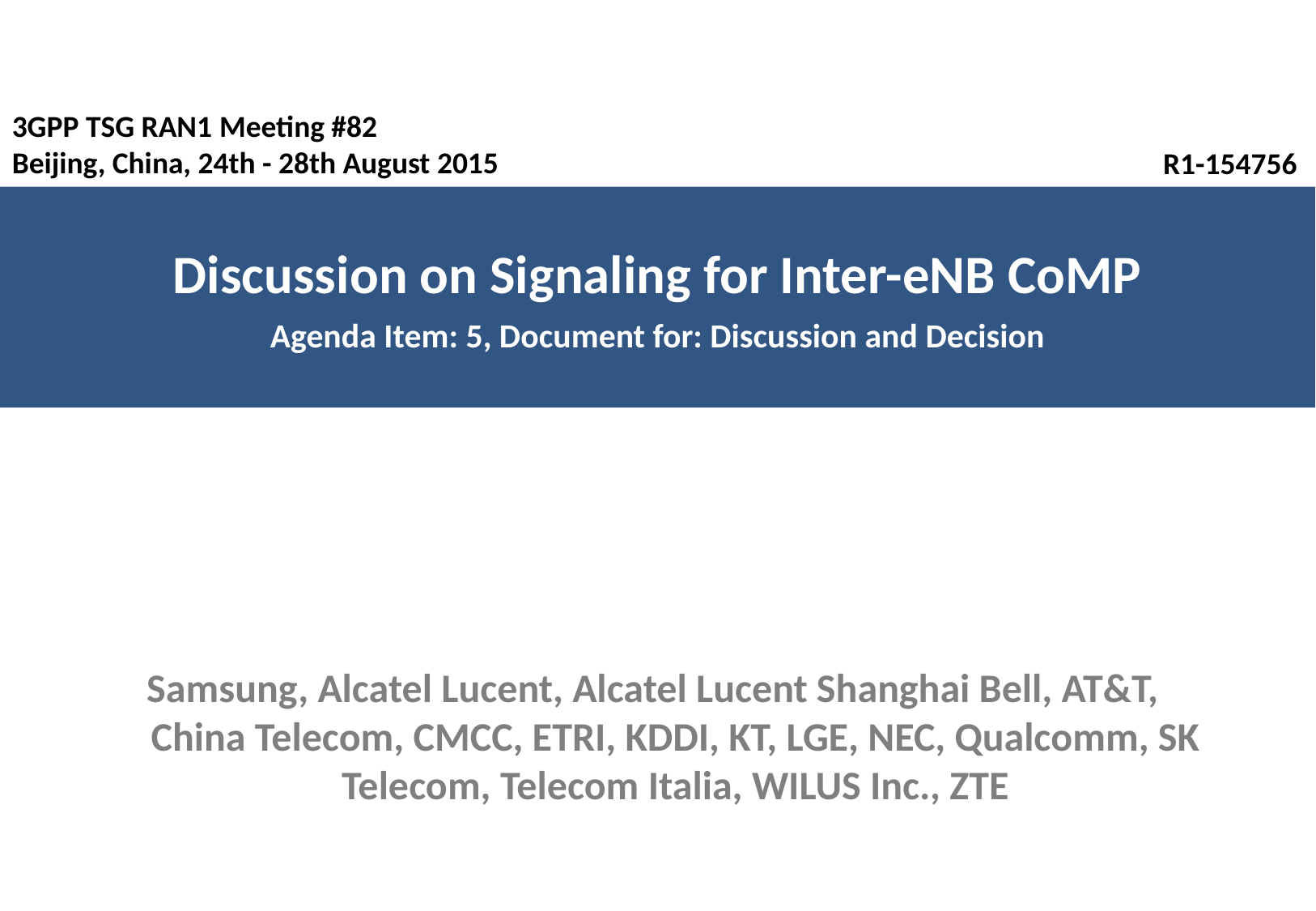

3GPP TSG RAN1 Meeting #82
Beijing, China, 24th - 28th August 2015
R1-154756
Discussion on Signaling for Inter-eNB CoMP
Agenda Item: 5, Document for: Discussion and Decision
Samsung, Alcatel Lucent, Alcatel Lucent Shanghai Bell, AT&T, China Telecom, CMCC, ETRI, KDDI, KT, LGE, NEC, Qualcomm, SK Telecom, Telecom Italia, WILUS Inc., ZTE